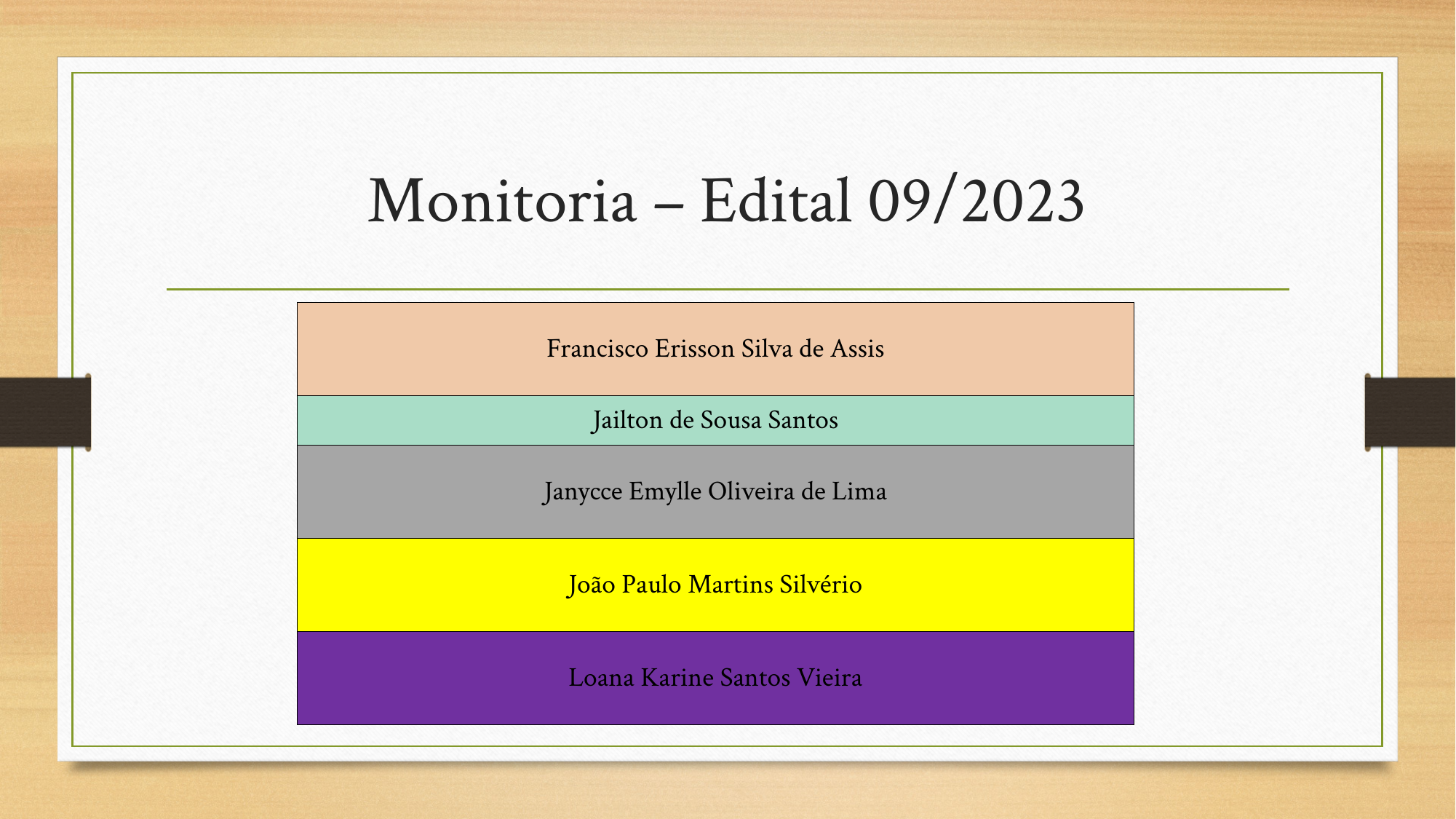

# Monitoria – Edital 09/2023
| Francisco Erisson Silva de Assis |
| --- |
| Jailton de Sousa Santos |
| Janycce Emylle Oliveira de Lima |
| João Paulo Martins Silvério |
| Loana Karine Santos Vieira |